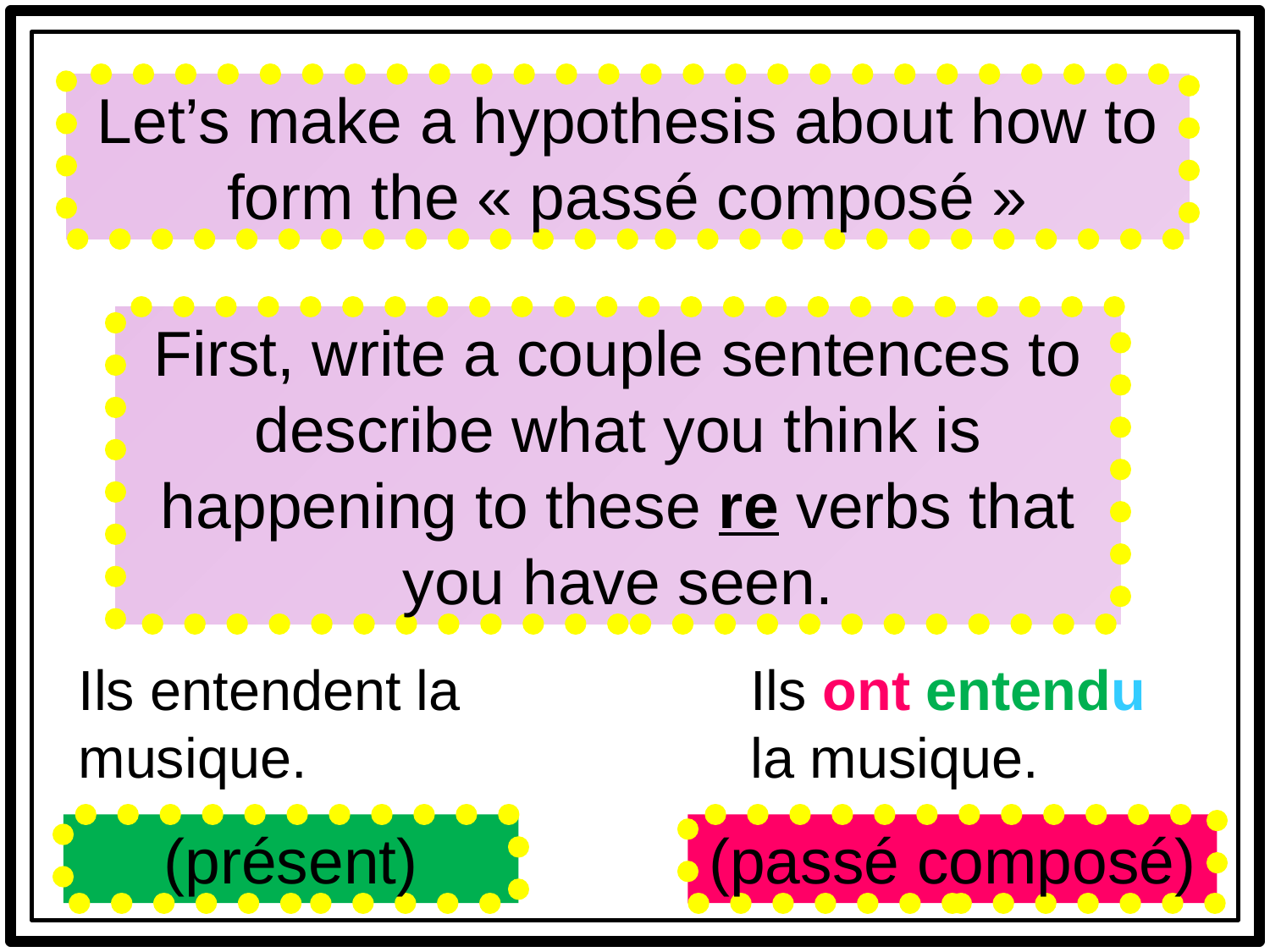

Let’s make a hypothesis about how to form the « passé composé »
First, write a couple sentences to describe what you think is happening to these re verbs that you have seen.
Ils entendent la musique.
Ils ont entendu la musique.
(passé composé)
(présent)